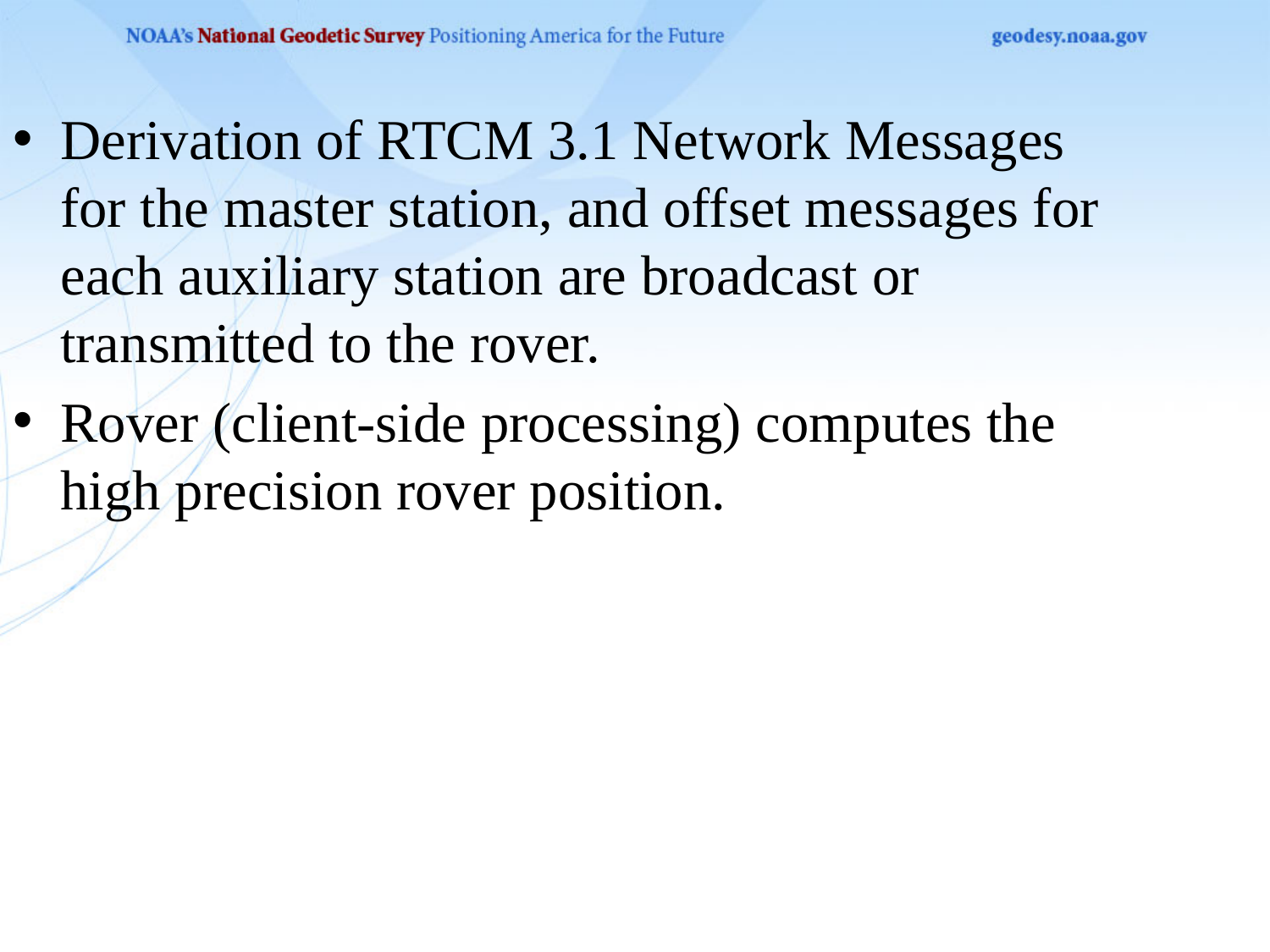

Derivation of RTCM 3.1 Network Messages for the master station, and offset messages for each auxiliary station are broadcast or transmitted to the rover.
Rover (client-side processing) computes the high precision rover position.